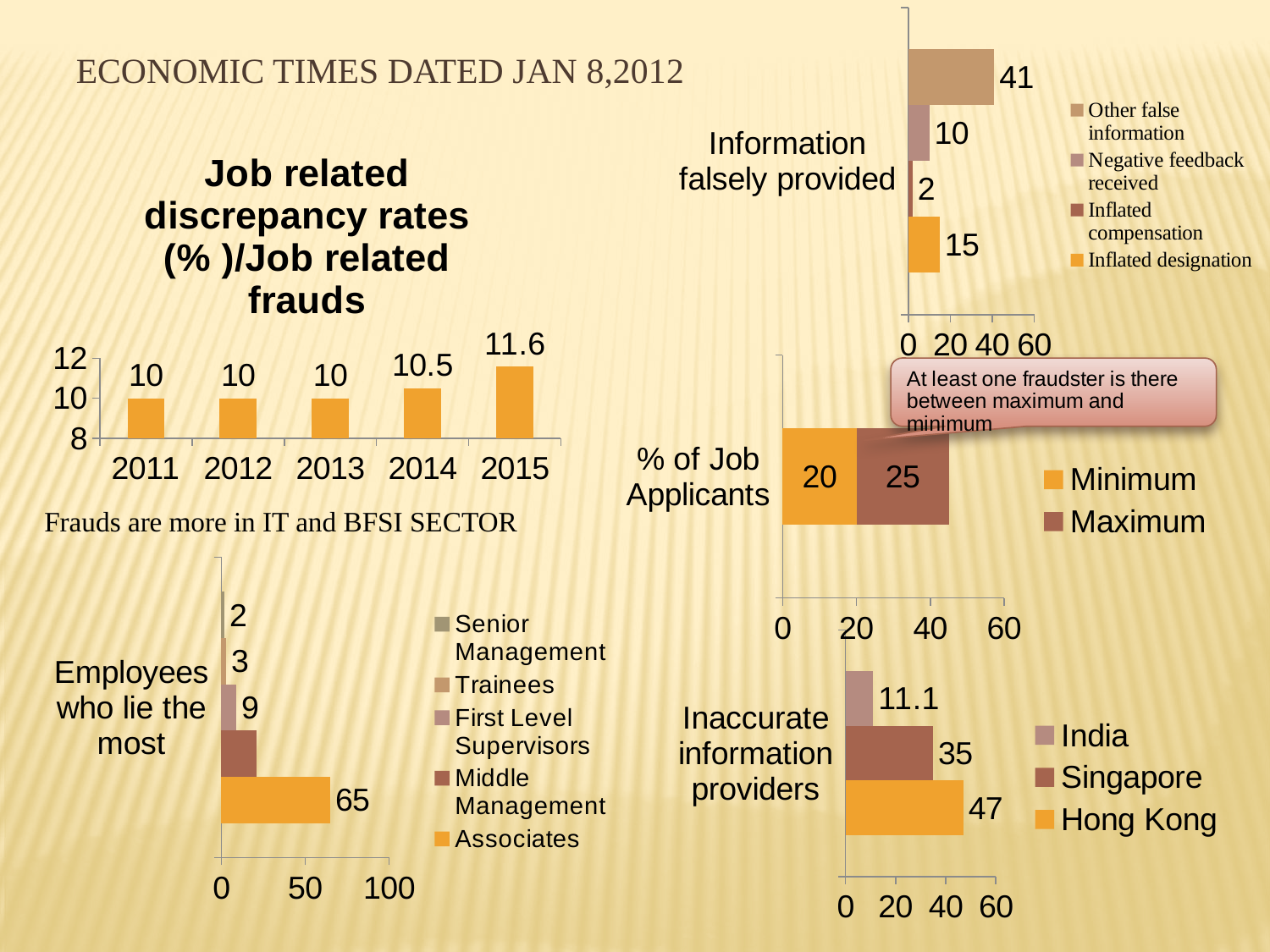

### Chart

| Category | Inflated designation | Inflated compensation | Negative feedback received | Other false information |
|---|---|---|---|---|
| Information falsely provided | 15.0 | 2.0 | 10.0 | 41.0 |
ECONOMIC TIMES DATED Jan 8,2012

### Chart:

| Category | Job related discrepancy rates (% )/Job related frauds |
|---|---|
| 2011 | 10.0 |
| 2012 | 10.0 |
| 2013 | 10.0 |
| 2014 | 10.5 |
| 2015 | 11.6 |

### Chart

| Category | Minimum | Maximum |
|---|---|---|
| % of Job Applicants | 20.0 | 25.0 |
Frauds are more in IT and BFSI SECTOR

### Chart

| Category | Associates | Middle Management | First Level Supervisors | Trainees | Senior Management |
|---|---|---|---|---|---|
| Employees who lie the most | 65.0 | 21.0 | 9.0 | 3.0 | 2.0 |

### Chart

| Category | Hong Kong | Singapore | India |
|---|---|---|---|
| Inaccurate information providers | 47.0 | 35.0 | 11.1 |